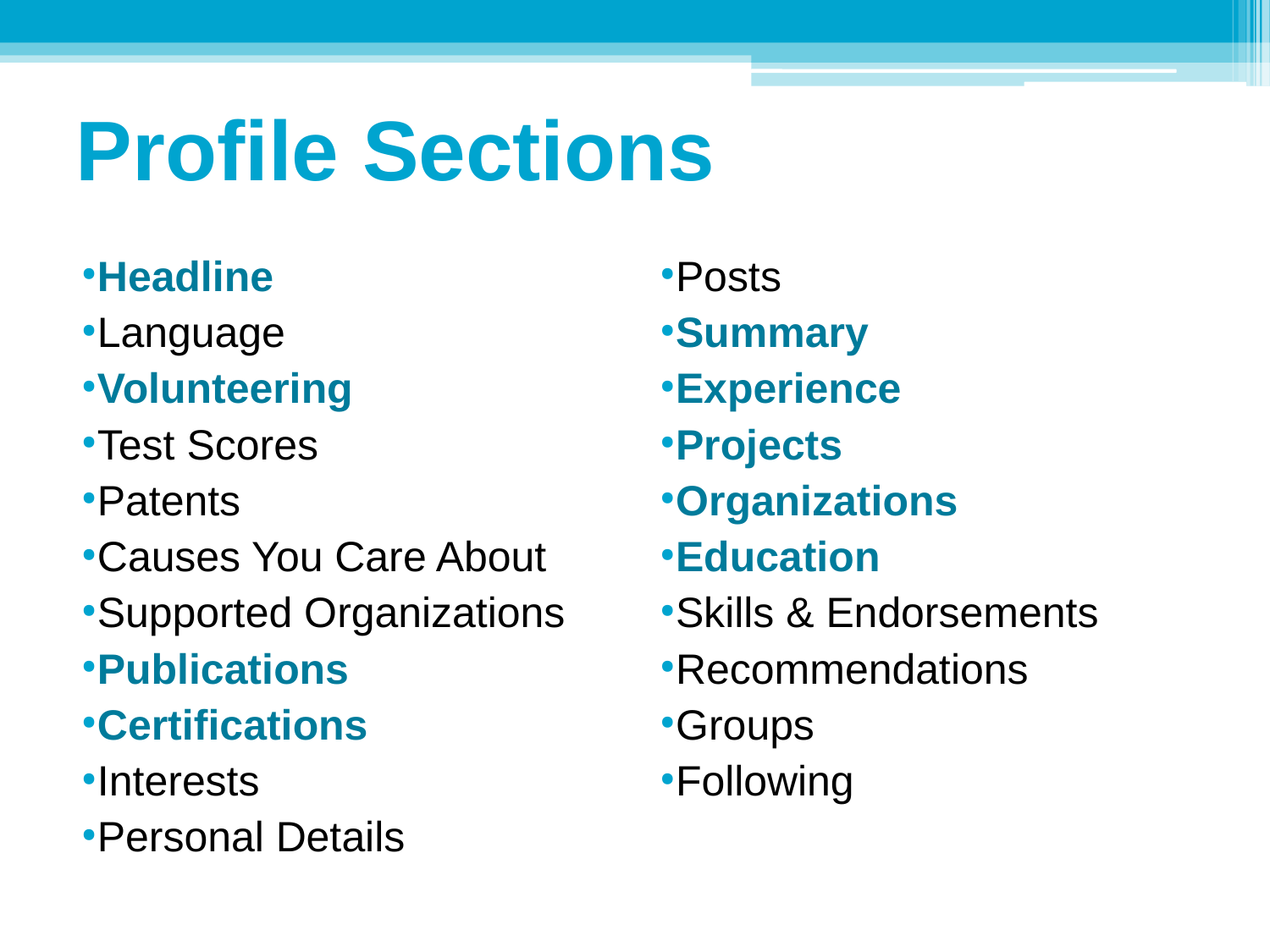

# Profile Sections
Headline
Language
Volunteering
Test Scores
Patents
Causes You Care About
Supported Organizations
Publications
Certifications
Interests
Personal Details

Posts
Summary
Experience
Projects
Organizations
Education
Skills & Endorsements
Recommendations
Groups
Following